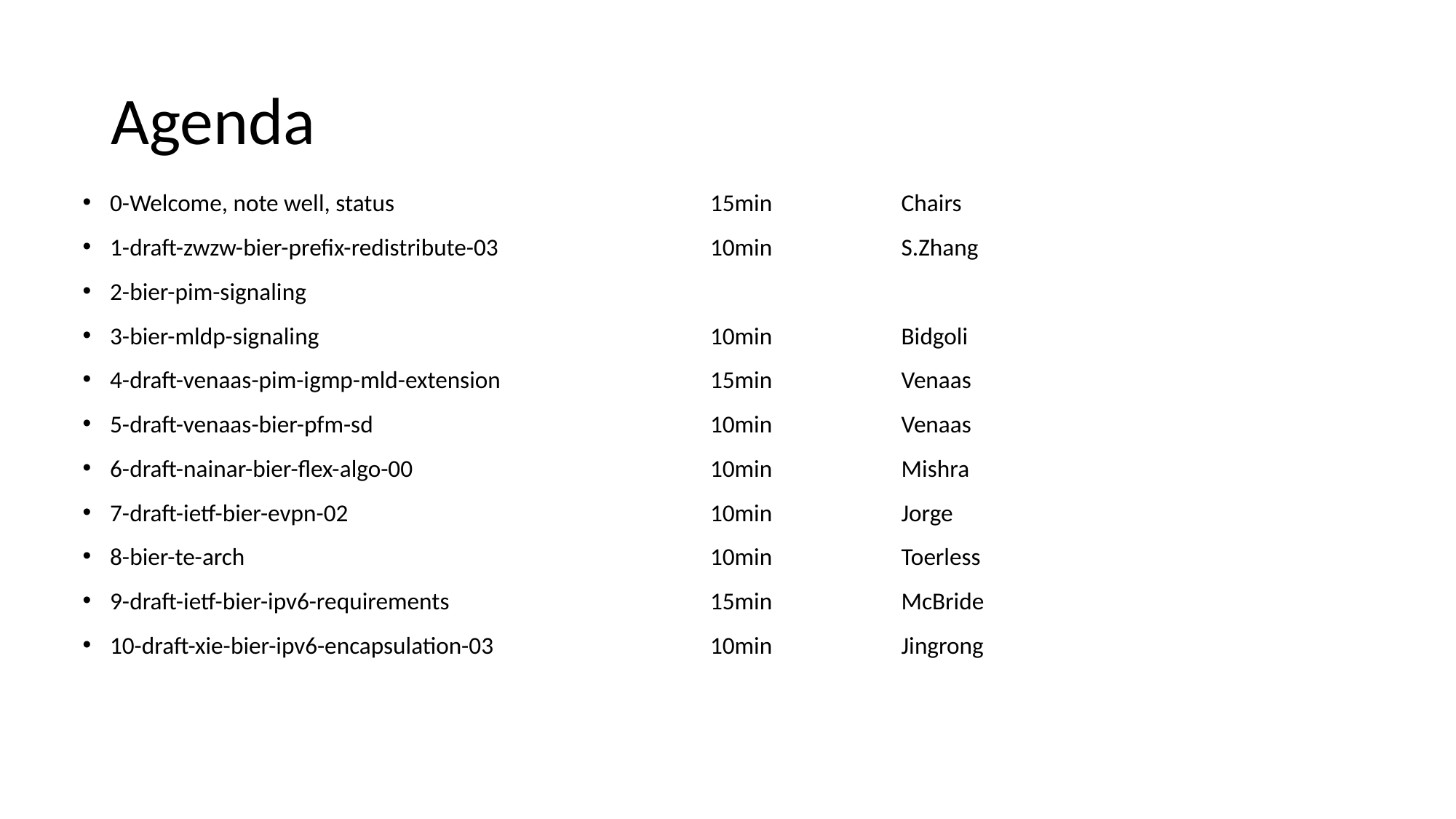

# Agenda
0-Welcome, note well, status	15min	Chairs
1-draft-zwzw-bier-prefix-redistribute-03	10min	S.Zhang
2-bier-pim-signaling
3-bier-mldp-signaling	10min	Bidgoli
4-draft-venaas-pim-igmp-mld-extension	15min	Venaas
5-draft-venaas-bier-pfm-sd	10min	Venaas
6-draft-nainar-bier-flex-algo-00	10min	Mishra
7-draft-ietf-bier-evpn-02	10min	Jorge
8-bier-te-arch	10min 	Toerless
9-draft-ietf-bier-ipv6-requirements	15min	McBride
10-draft-xie-bier-ipv6-encapsulation-03	10min	Jingrong